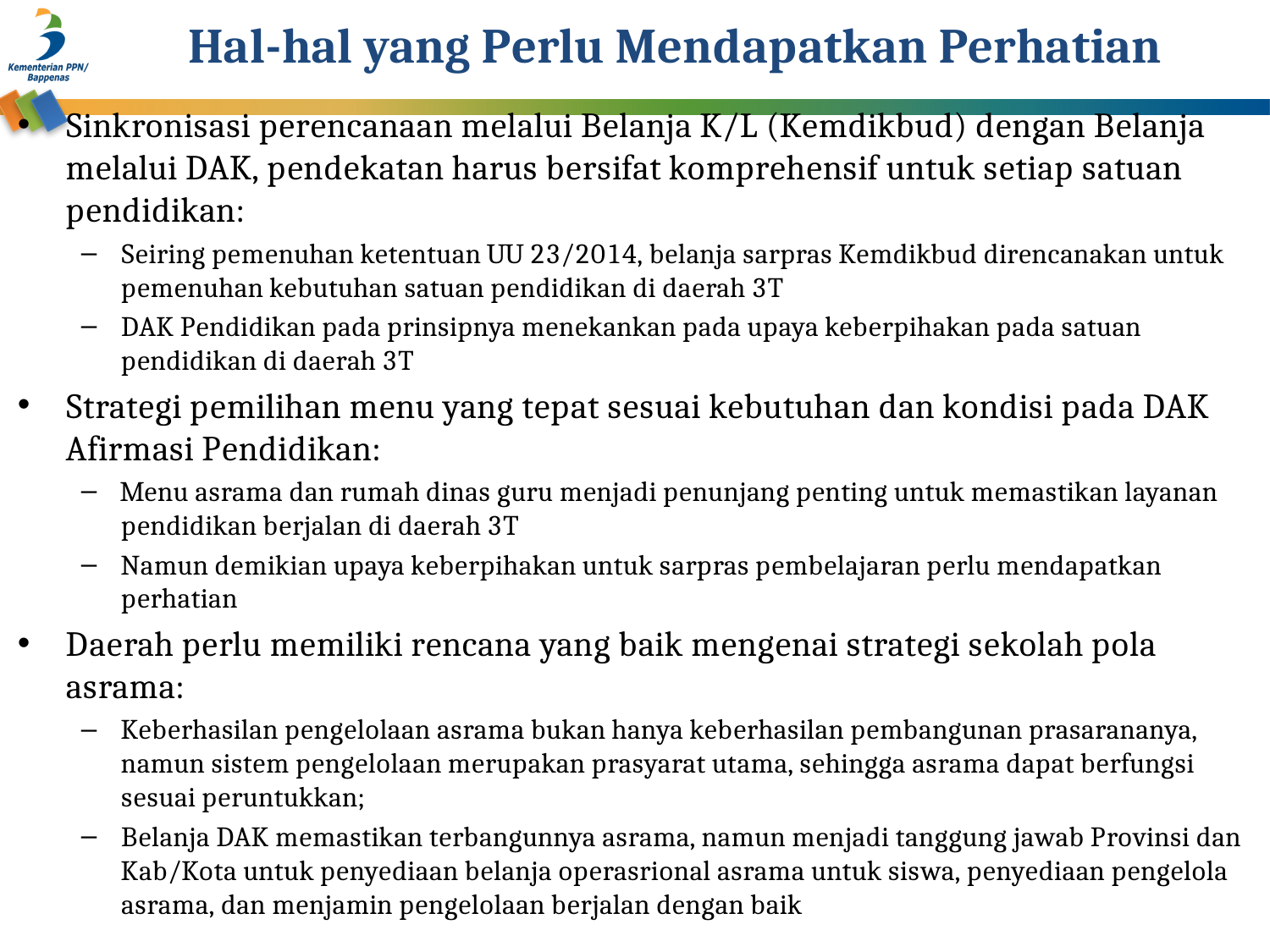

# Hal-hal yang Perlu Mendapatkan Perhatian
Sinkronisasi perencanaan melalui Belanja K/L (Kemdikbud) dengan Belanja melalui DAK, pendekatan harus bersifat komprehensif untuk setiap satuan pendidikan:
Seiring pemenuhan ketentuan UU 23/2014, belanja sarpras Kemdikbud direncanakan untuk pemenuhan kebutuhan satuan pendidikan di daerah 3T
DAK Pendidikan pada prinsipnya menekankan pada upaya keberpihakan pada satuan pendidikan di daerah 3T
Strategi pemilihan menu yang tepat sesuai kebutuhan dan kondisi pada DAK Afirmasi Pendidikan:
Menu asrama dan rumah dinas guru menjadi penunjang penting untuk memastikan layanan pendidikan berjalan di daerah 3T
Namun demikian upaya keberpihakan untuk sarpras pembelajaran perlu mendapatkan perhatian
Daerah perlu memiliki rencana yang baik mengenai strategi sekolah pola asrama:
Keberhasilan pengelolaan asrama bukan hanya keberhasilan pembangunan prasarananya, namun sistem pengelolaan merupakan prasyarat utama, sehingga asrama dapat berfungsi sesuai peruntukkan;
Belanja DAK memastikan terbangunnya asrama, namun menjadi tanggung jawab Provinsi dan Kab/Kota untuk penyediaan belanja operasrional asrama untuk siswa, penyediaan pengelola asrama, dan menjamin pengelolaan berjalan dengan baik